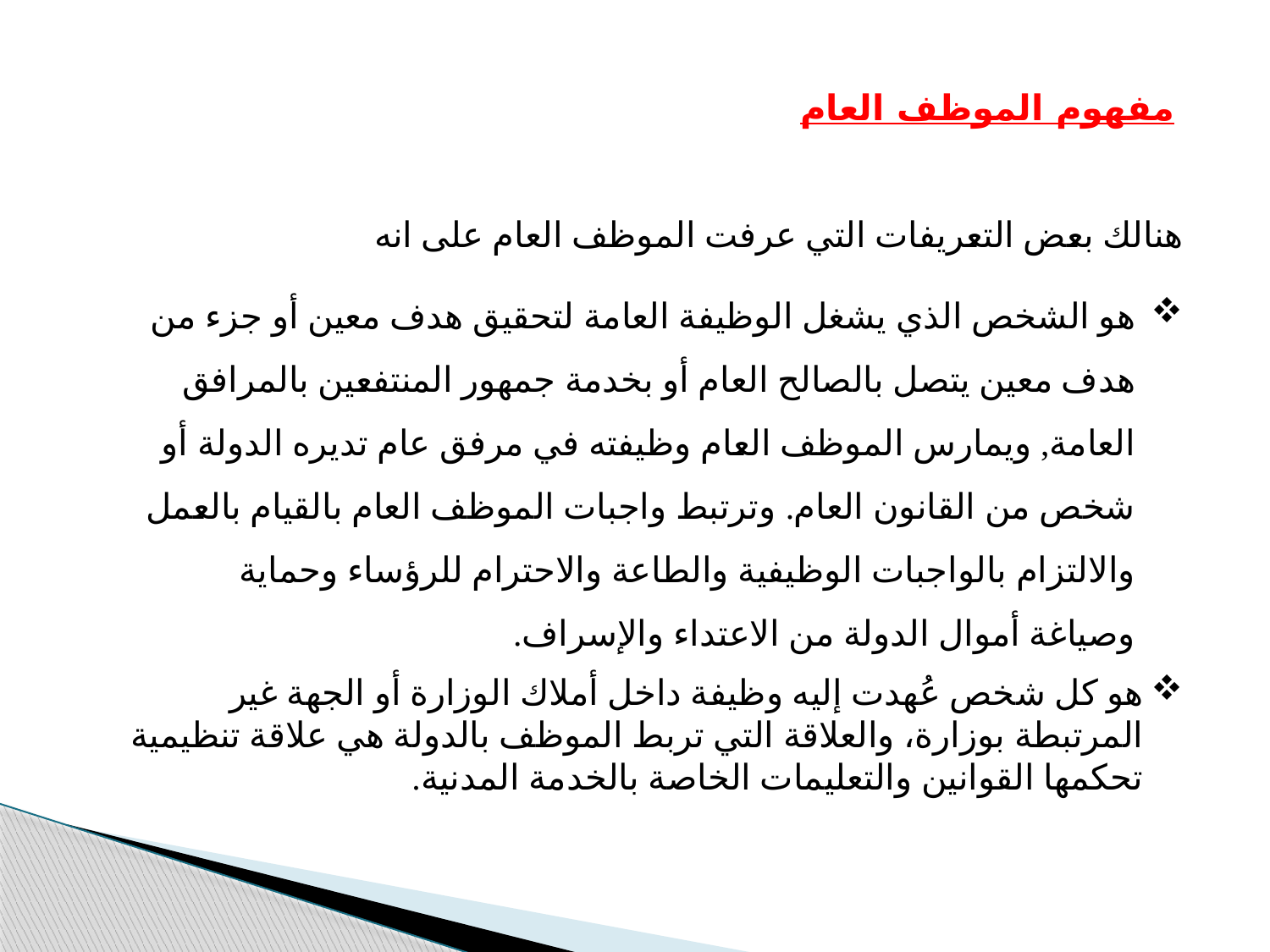

مفهوم الموظف العام
هنالك بعض التعريفات التي عرفت الموظف العام على انه
هو الشخص الذي يشغل الوظيفة العامة لتحقيق هدف معين أو جزء من هدف معين يتصل بالصالح العام أو بخدمة جمهور المنتفعين بالمرافق العامة, ويمارس الموظف العام وظيفته في مرفق عام تديره الدولة أو شخص من القانون العام. وترتبط واجبات الموظف العام بالقيام بالعمل والالتزام بالواجبات الوظيفية والطاعة والاحترام للرؤساء وحماية وصياغة أموال الدولة من الاعتداء والإسراف.
هو كل شخص عُهدت إليه وظيفة داخل أملاك الوزارة أو الجهة غير المرتبطة بوزارة، والعلاقة التي تربط الموظف بالدولة هي علاقة تنظيمية تحكمها القوانين والتعليمات الخاصة بالخدمة المدنية.